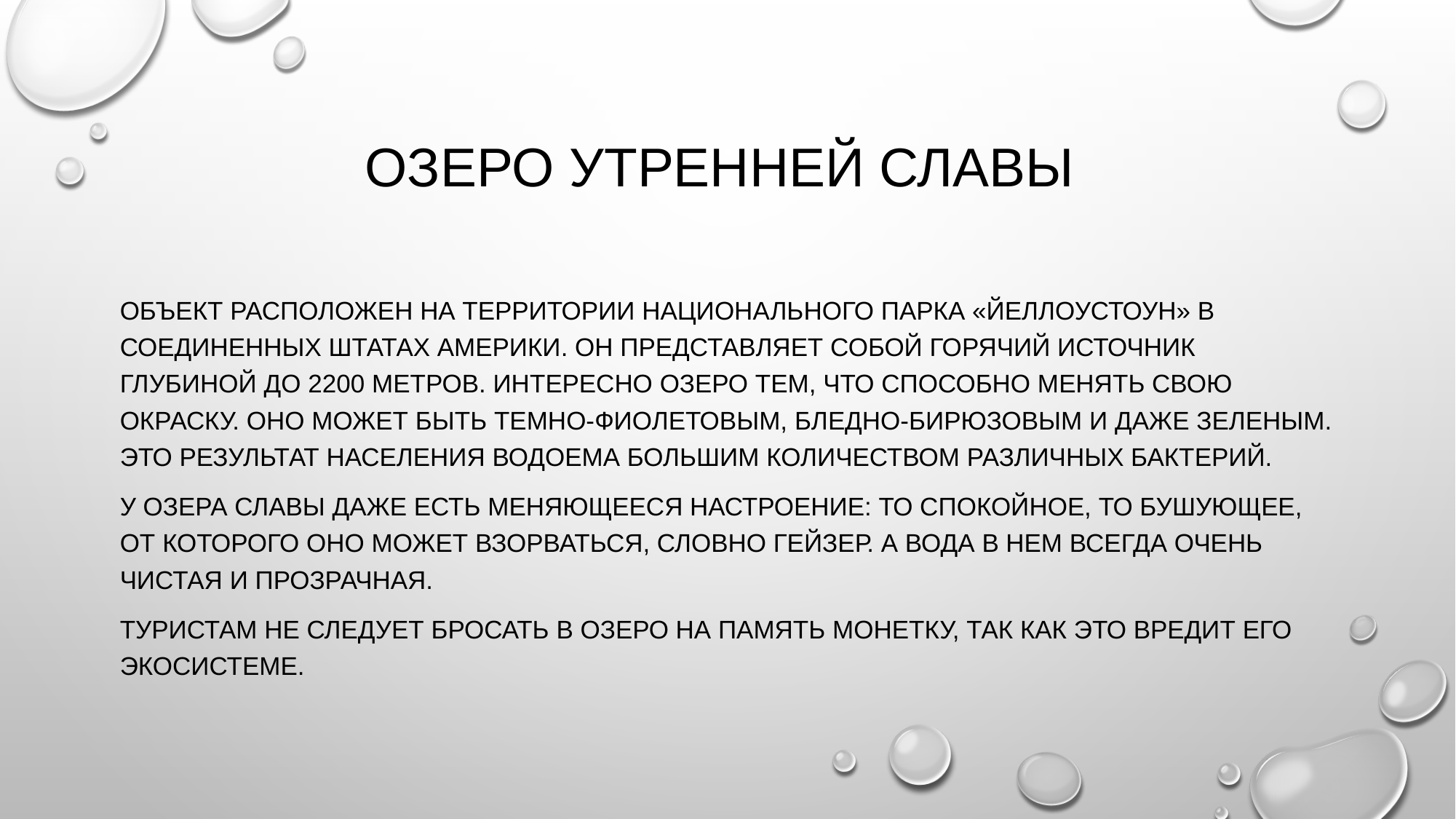

# Озеро Утренней славы
Объект расположен на территории Национального Парка «Йеллоустоун» в Соединенных Штатах Америки. Он представляет собой горячий источник глубиной до 2200 метров. Интересно озеро тем, что способно менять свою окраску. Оно может быть темно-фиолетовым, бледно-бирюзовым и даже зеленым. Это результат населения водоема большим количеством различных бактерий.
У озера Славы даже есть меняющееся настроение: то спокойное, то бушующее, от которого оно может взорваться, словно гейзер. А вода в нем всегда очень чистая и прозрачная.
Туристам не следует бросать в озеро на память монетку, так как это вредит его экосистеме.